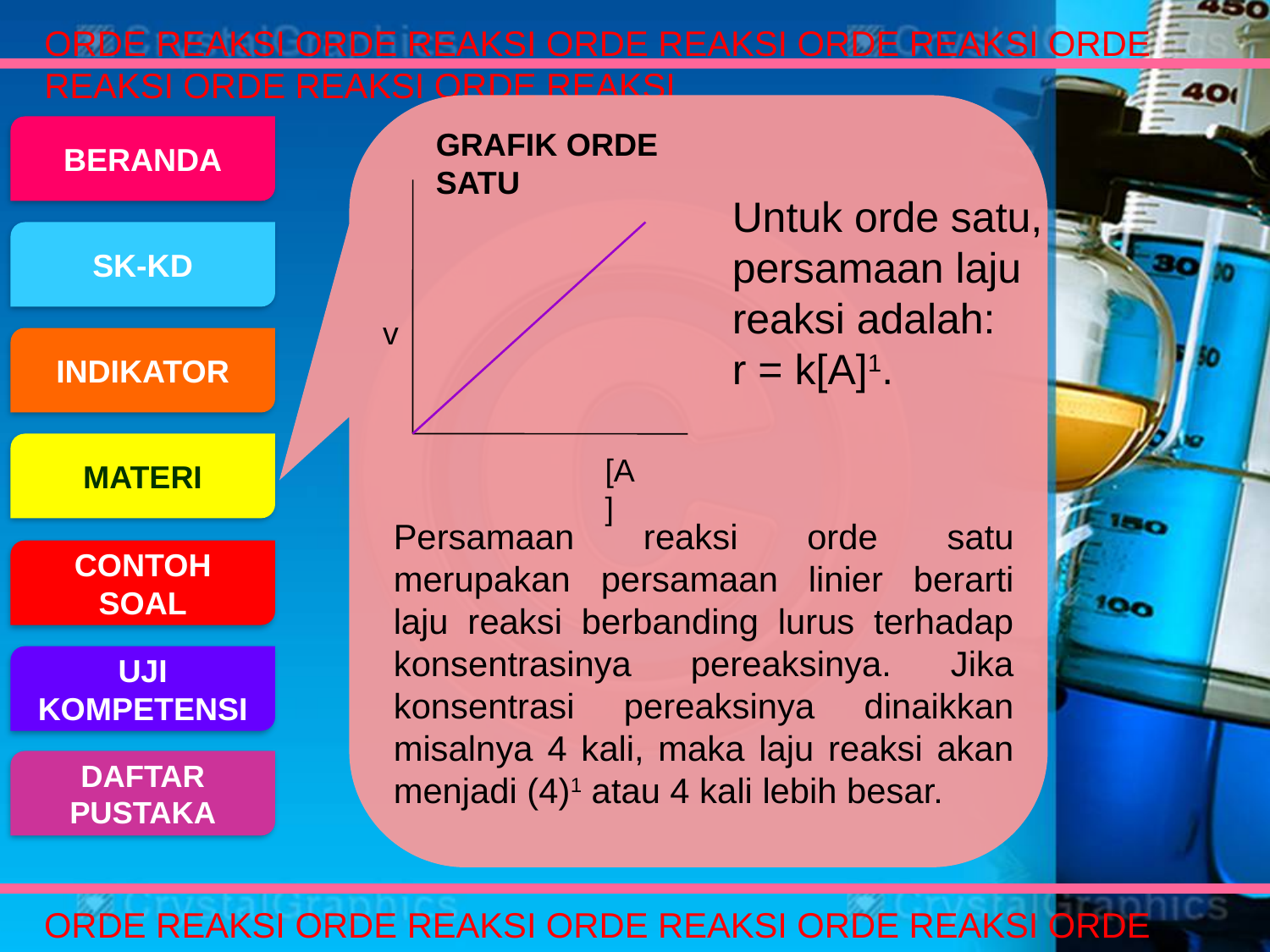

ORDE REAKSI ORDE REAKSI ORDE REAKSI ORDE REAKSI ORDE REAKSI ORDE REAKSI ORDE REAKSI

BERANDA
GRAFIK ORDE SATU
Untuk orde satu, persamaan laju reaksi adalah:
r = k[A]1.
SK-KD
v
INDIKATOR
MATERI
[A]
Persamaan reaksi orde satu merupakan persamaan linier berarti laju reaksi berbanding lurus terhadap konsentrasinya pereaksinya. Jika konsentrasi pereaksinya dinaikkan misalnya 4 kali, maka laju reaksi akan menjadi (4)1 atau 4 kali lebih besar.
CONTOH SOAL
UJI KOMPETENSI
DAFTAR PUSTAKA
ORDE REAKSI ORDE REAKSI ORDE REAKSI ORDE REAKSI ORDE REAKSI ORDE REAKSI ORDE REAKSI